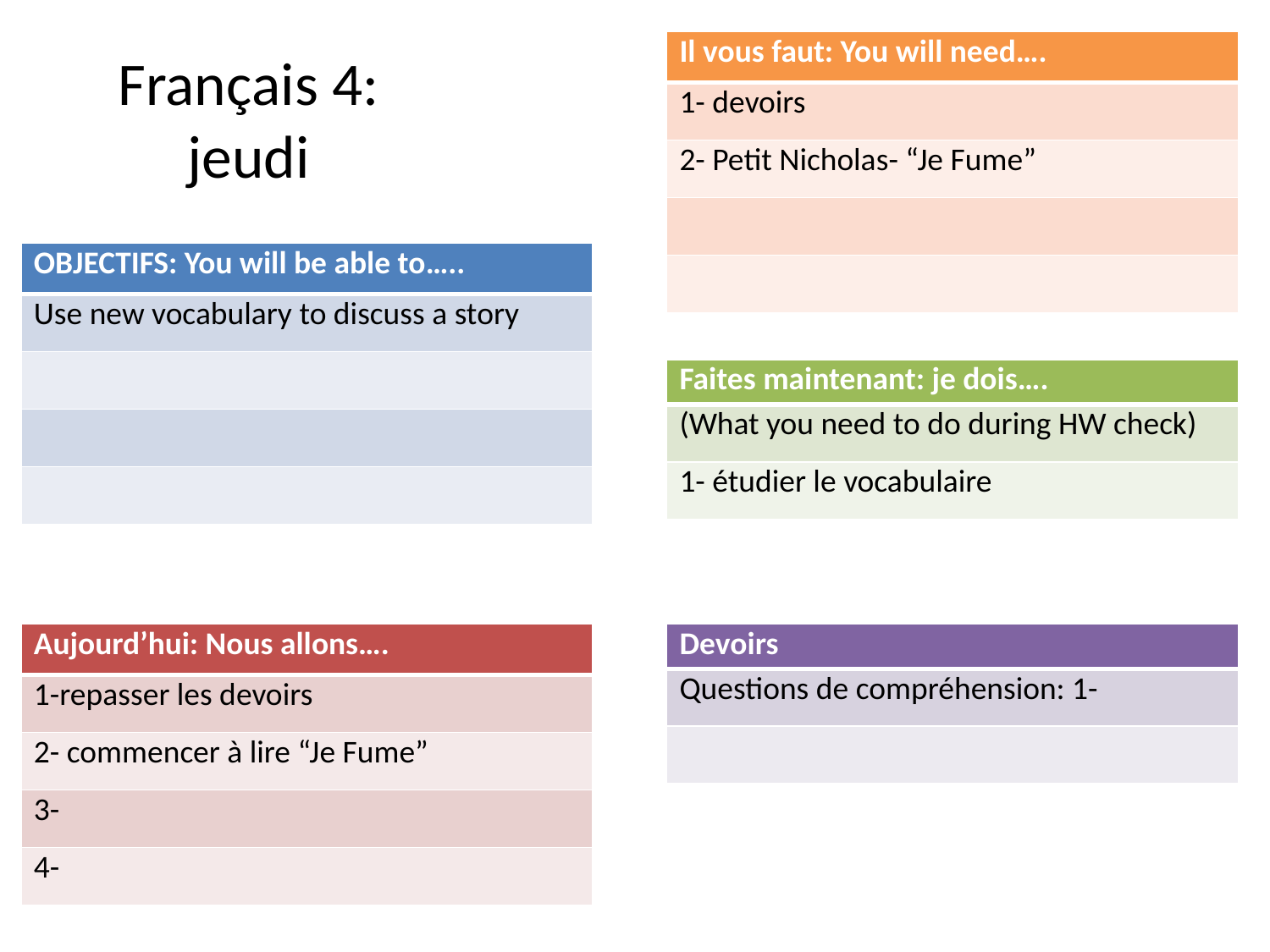

| Il vous faut: You will need…. |
| --- |
| 1- devoirs |
| 2- Petit Nicholas- “Je Fume” |
|  |
|  |
# Français 4: jeudi
| OBJECTIFS: You will be able to….. |
| --- |
| Use new vocabulary to discuss a story |
|  |
|  |
|  |
| Faites maintenant: je dois…. |
| --- |
| (What you need to do during HW check) |
| 1- étudier le vocabulaire |
| Aujourd’hui: Nous allons…. |
| --- |
| 1-repasser les devoirs |
| 2- commencer à lire “Je Fume” |
| 3- |
| 4- |
| Devoirs |
| --- |
| Questions de compréhension: 1- |
|  |